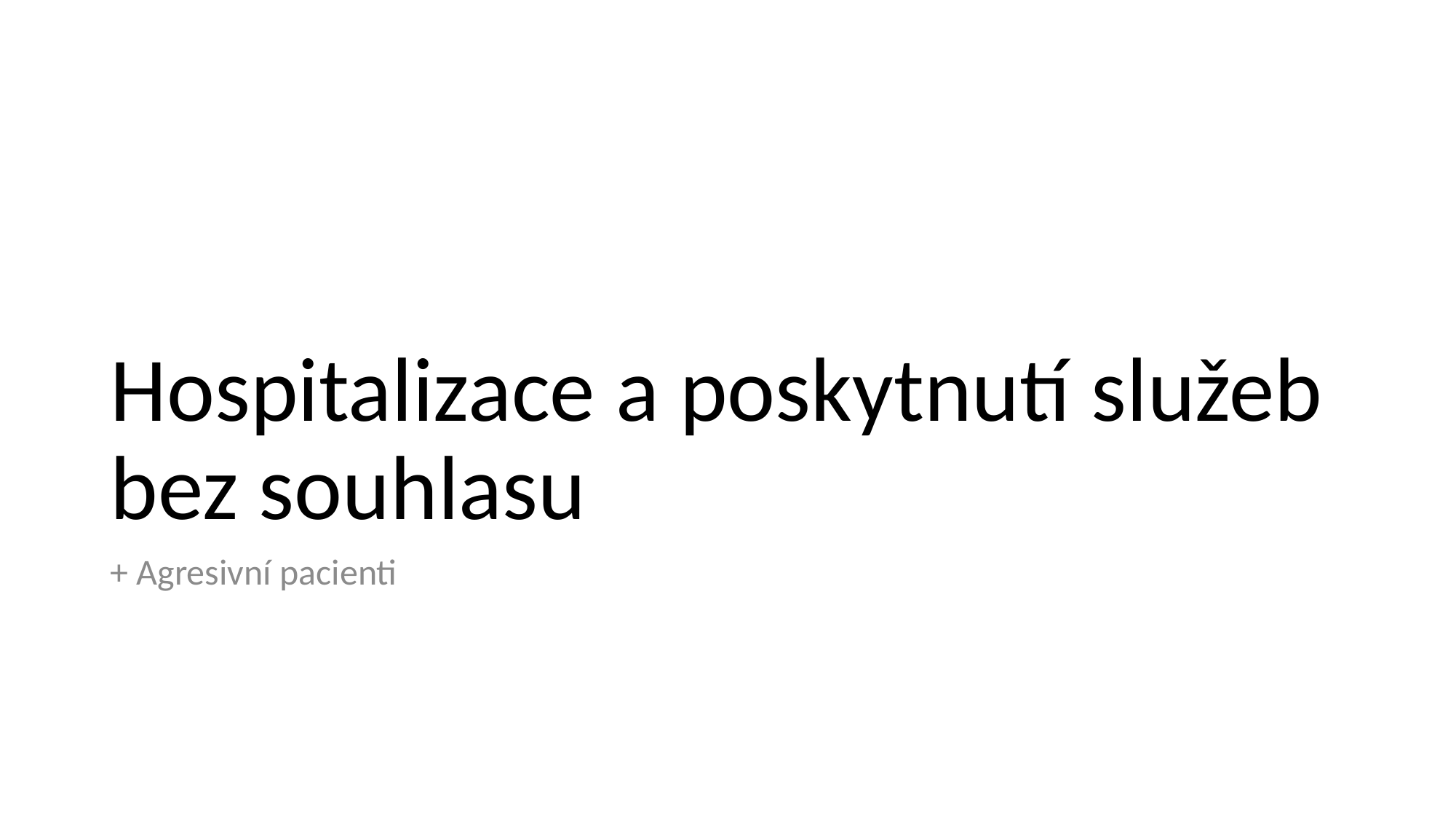

# Hospitalizace a poskytnutí služeb bez souhlasu
+ Agresivní pacienti